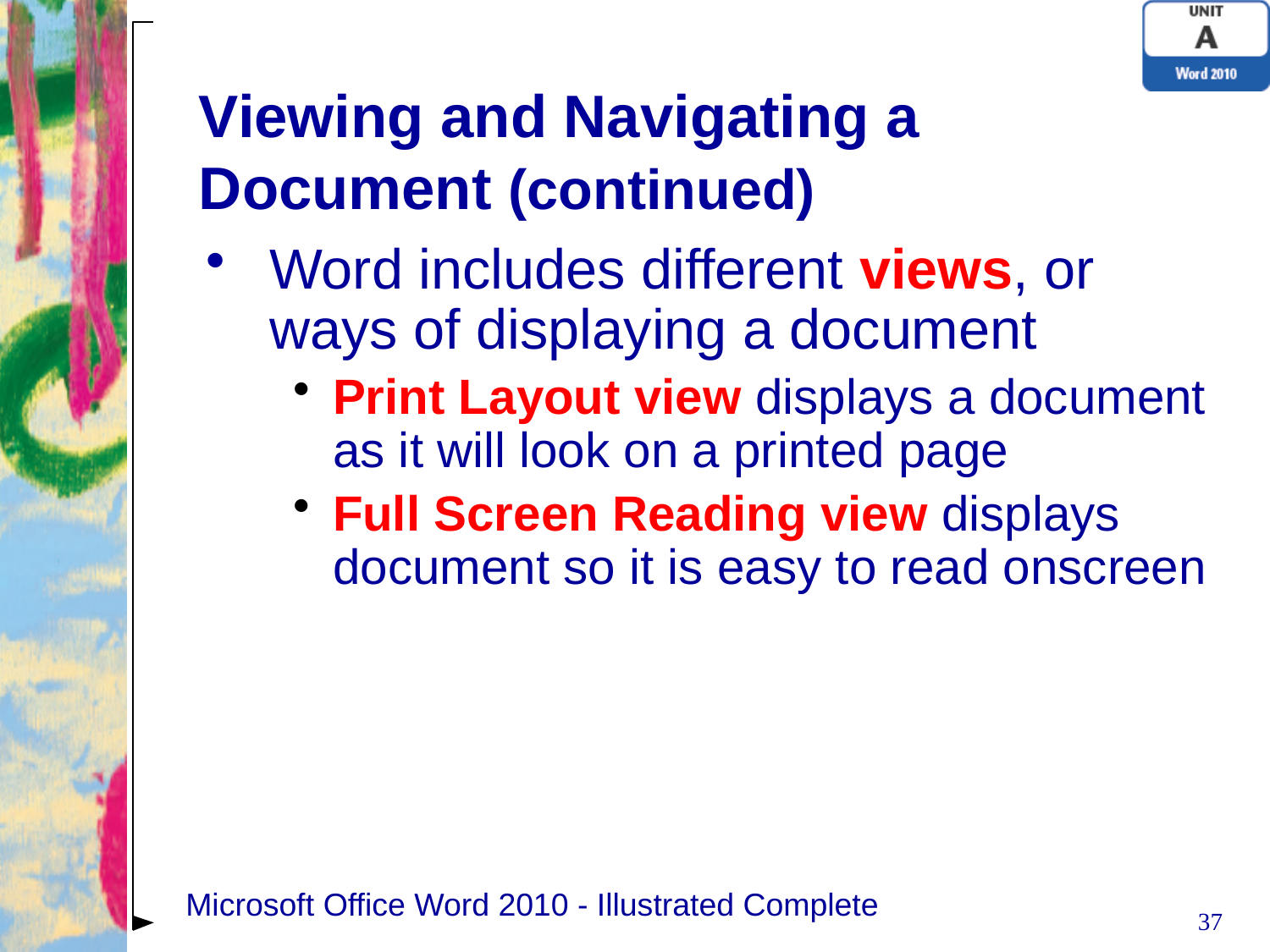

# Viewing and Navigating a Document (continued)
Word includes different views, or ways of displaying a document
Print Layout view displays a document as it will look on a printed page
Full Screen Reading view displays document so it is easy to read onscreen
Microsoft Office Word 2010 - Illustrated Complete
37